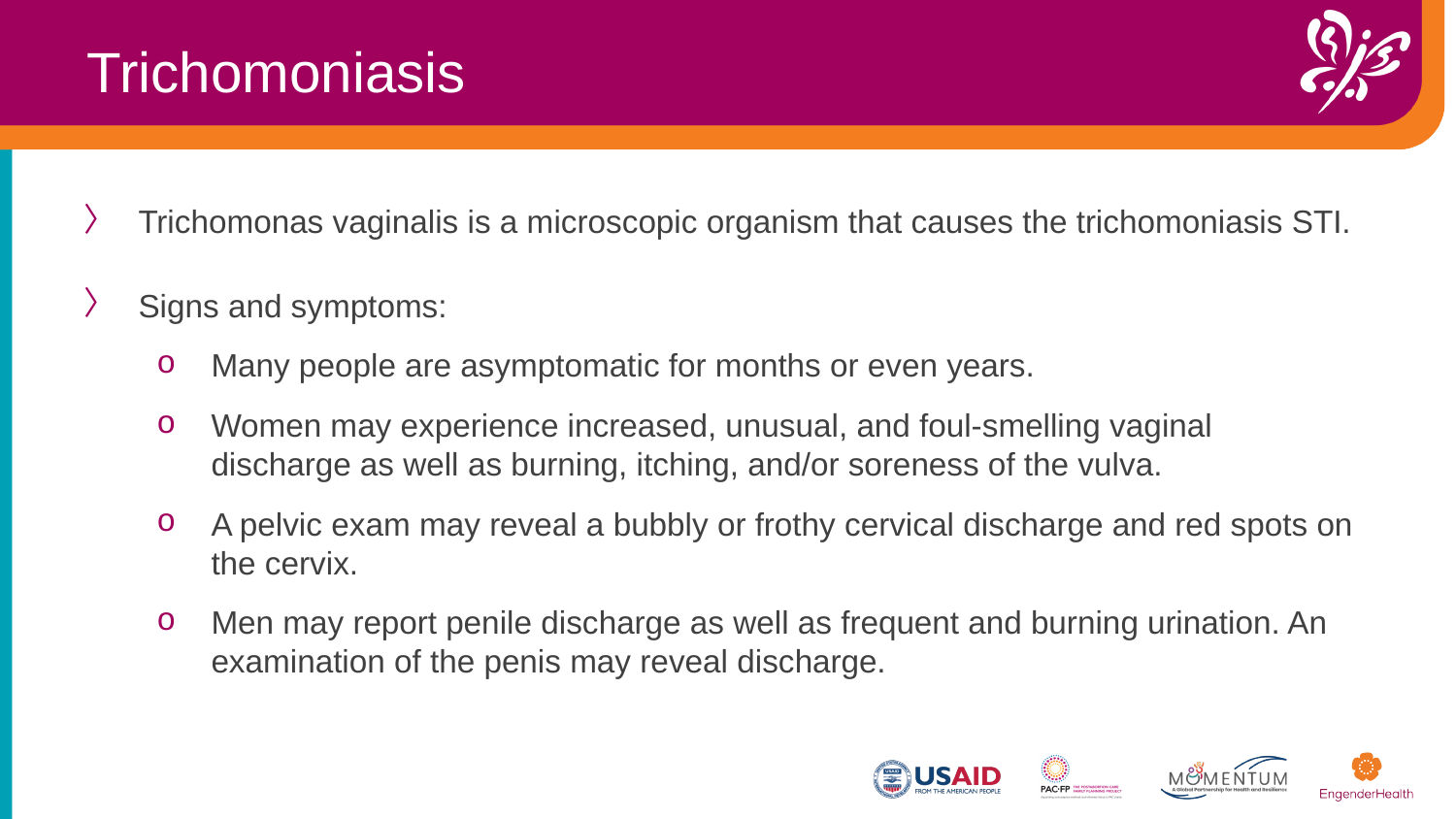

Trichomoniasis
Trichomonas vaginalis is a microscopic organism that causes the trichomoniasis STI.​
Signs and symptoms:
Many people are asymptomatic for months or even years.
Women may experience increased, unusual, and foul-smelling vaginal discharge as well as burning, itching, and/or soreness of the vulva.
A pelvic exam may reveal a bubbly or frothy cervical discharge and red spots on the cervix.
Men may report penile discharge as well as frequent and burning urination. An examination of the penis may reveal discharge.